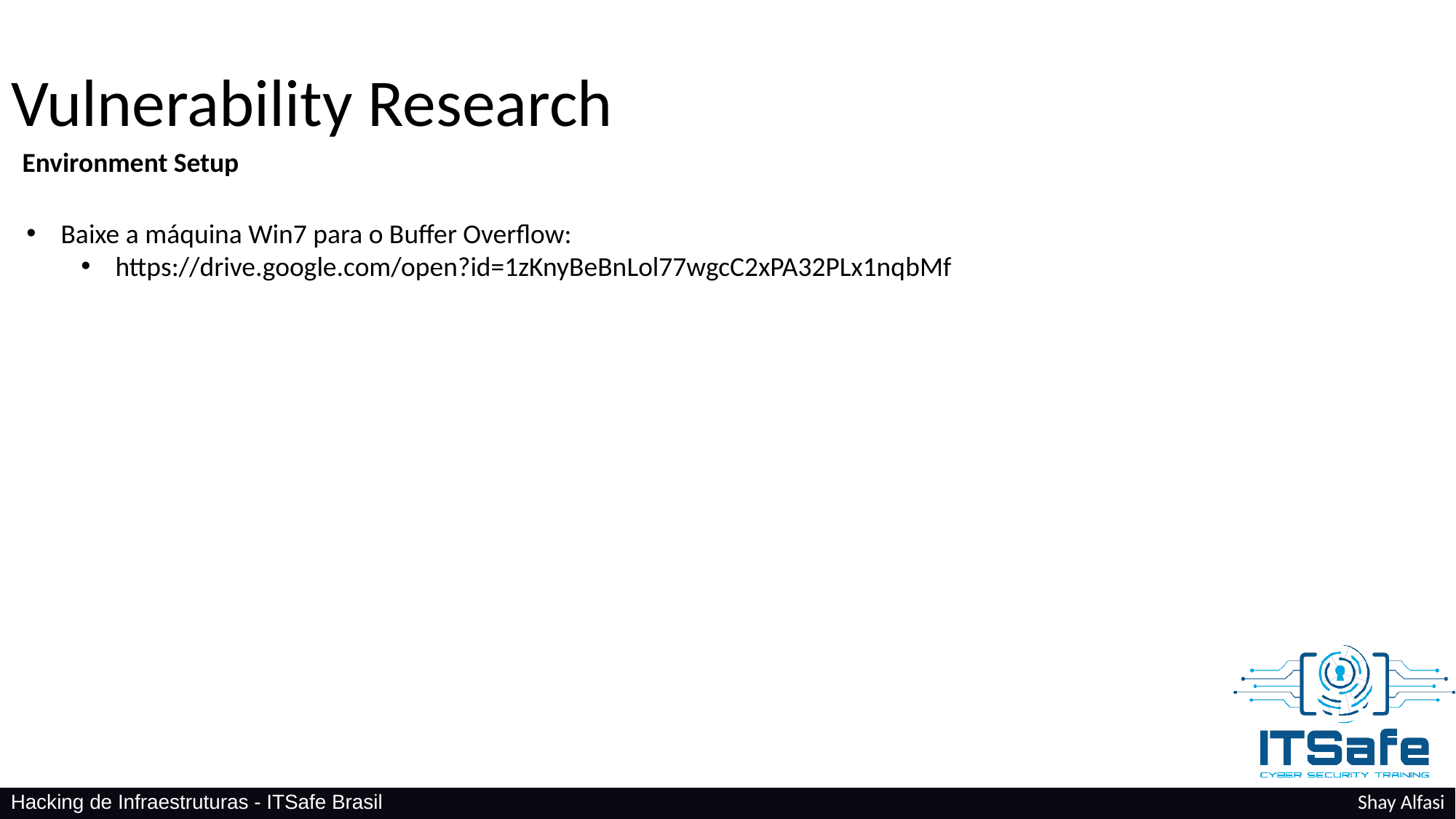

Vulnerability Research
Environment Setup
Baixe a máquina Win7 para o Buffer Overflow:
https://drive.google.com/open?id=1zKnyBeBnLol77wgcC2xPA32PLx1nqbMf